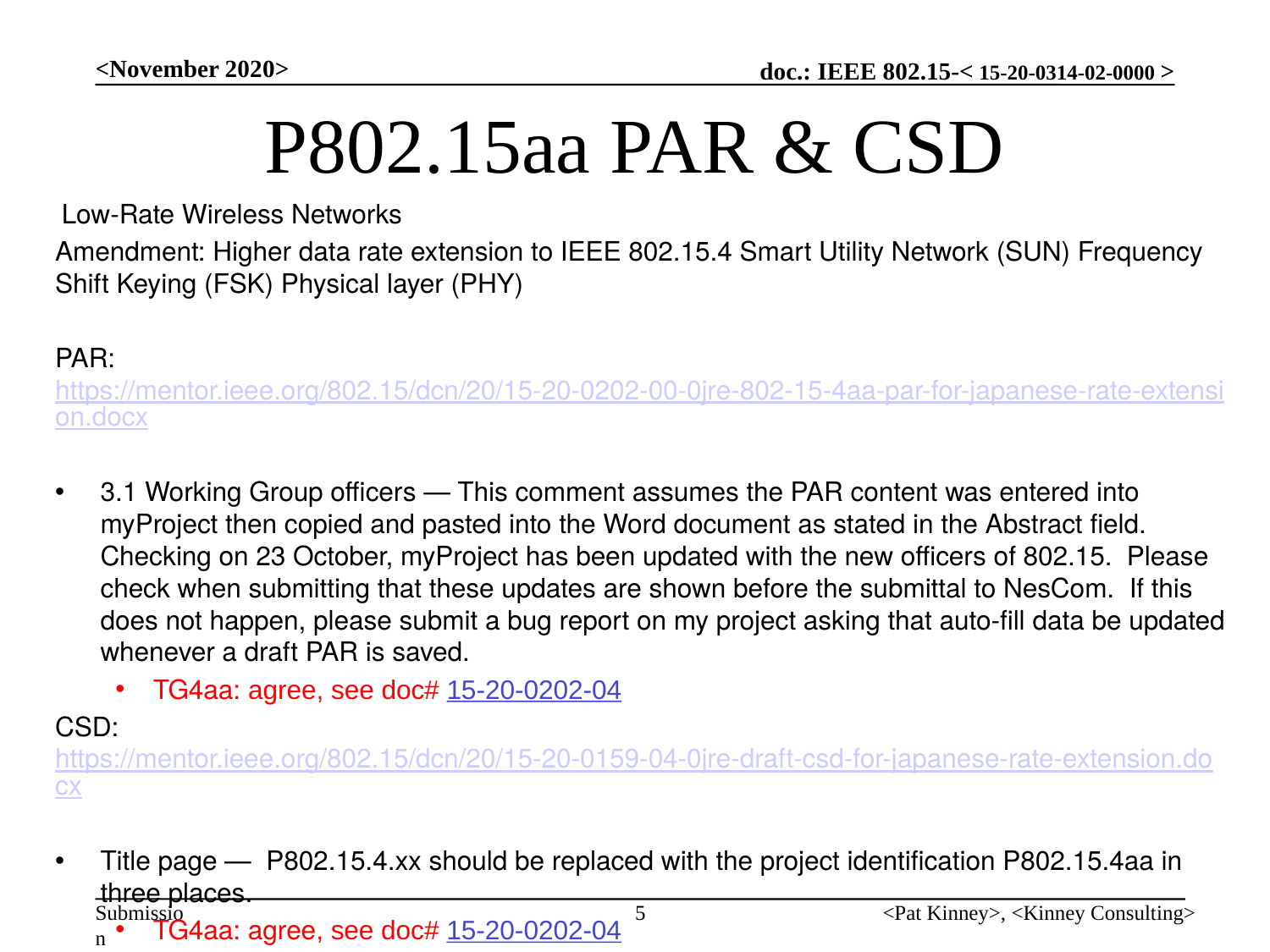

<November 2020>
# P802.15aa PAR & CSD
 Low-Rate Wireless Networks
Amendment: Higher data rate extension to IEEE 802.15.4 Smart Utility Network (SUN) Frequency Shift Keying (FSK) Physical layer (PHY)

PAR: https://mentor.ieee.org/802.15/dcn/20/15-20-0202-00-0jre-802-15-4aa-par-for-japanese-rate-extension.docx
3.1 Working Group officers — This comment assumes the PAR content was entered into myProject then copied and pasted into the Word document as stated in the Abstract field.  Checking on 23 October, myProject has been updated with the new officers of 802.15.  Please check when submitting that these updates are shown before the submittal to NesCom.  If this does not happen, please submit a bug report on my project asking that auto-fill data be updated whenever a draft PAR is saved.
TG4aa: agree, see doc# 15-20-0202-04
CSD: https://mentor.ieee.org/802.15/dcn/20/15-20-0159-04-0jre-draft-csd-for-japanese-rate-extension.docx
Title page —  P802.15.4.xx should be replaced with the project identification P802.15.4aa in three places.
TG4aa: agree, see doc# 15-20-0202-04

5
<Pat Kinney>, <Kinney Consulting>